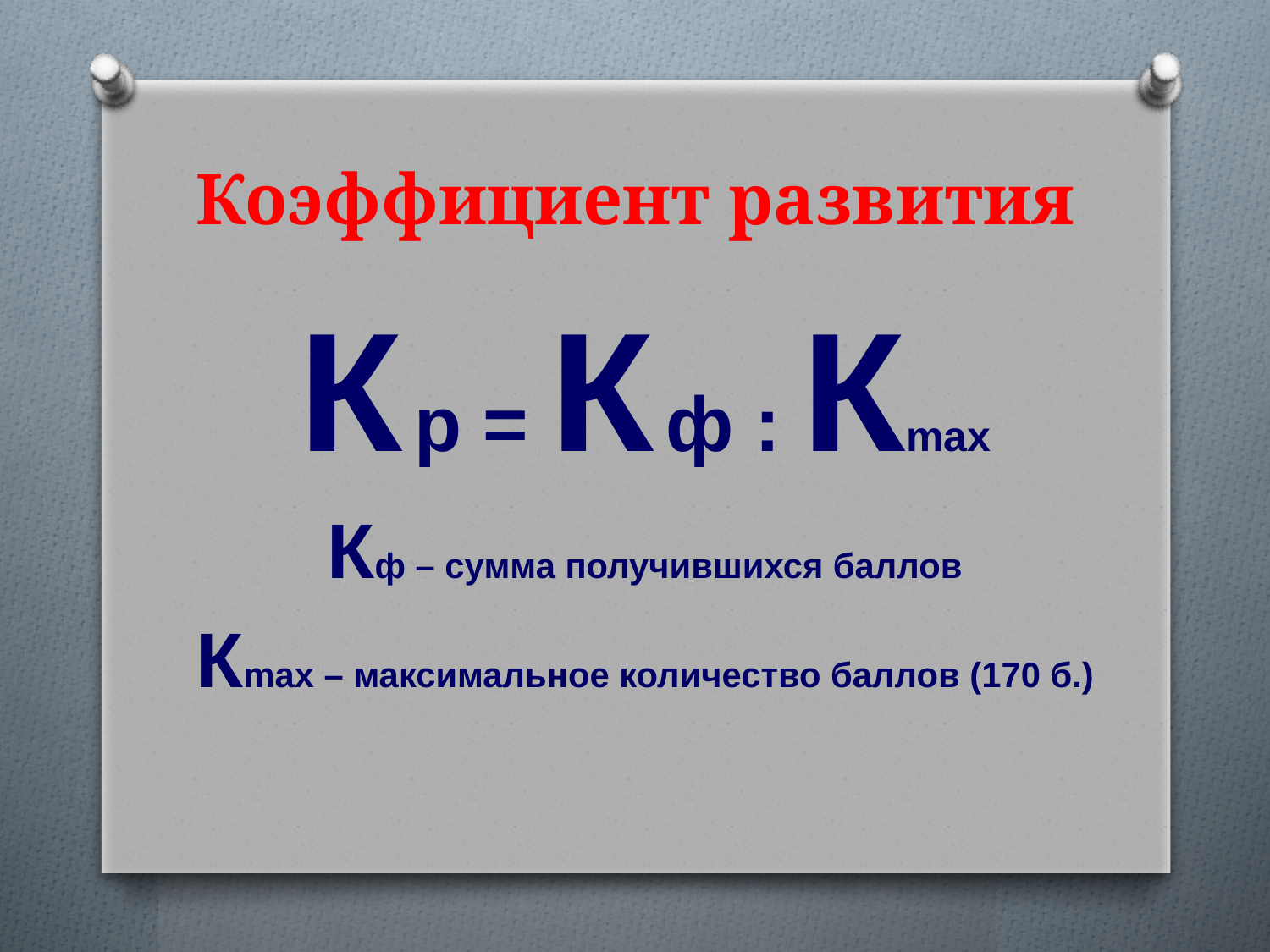

# Коэффициент развития
К р = К ф : Кmax
Кф – сумма получившихся баллов
Кmax – максимальное количество баллов (170 б.)